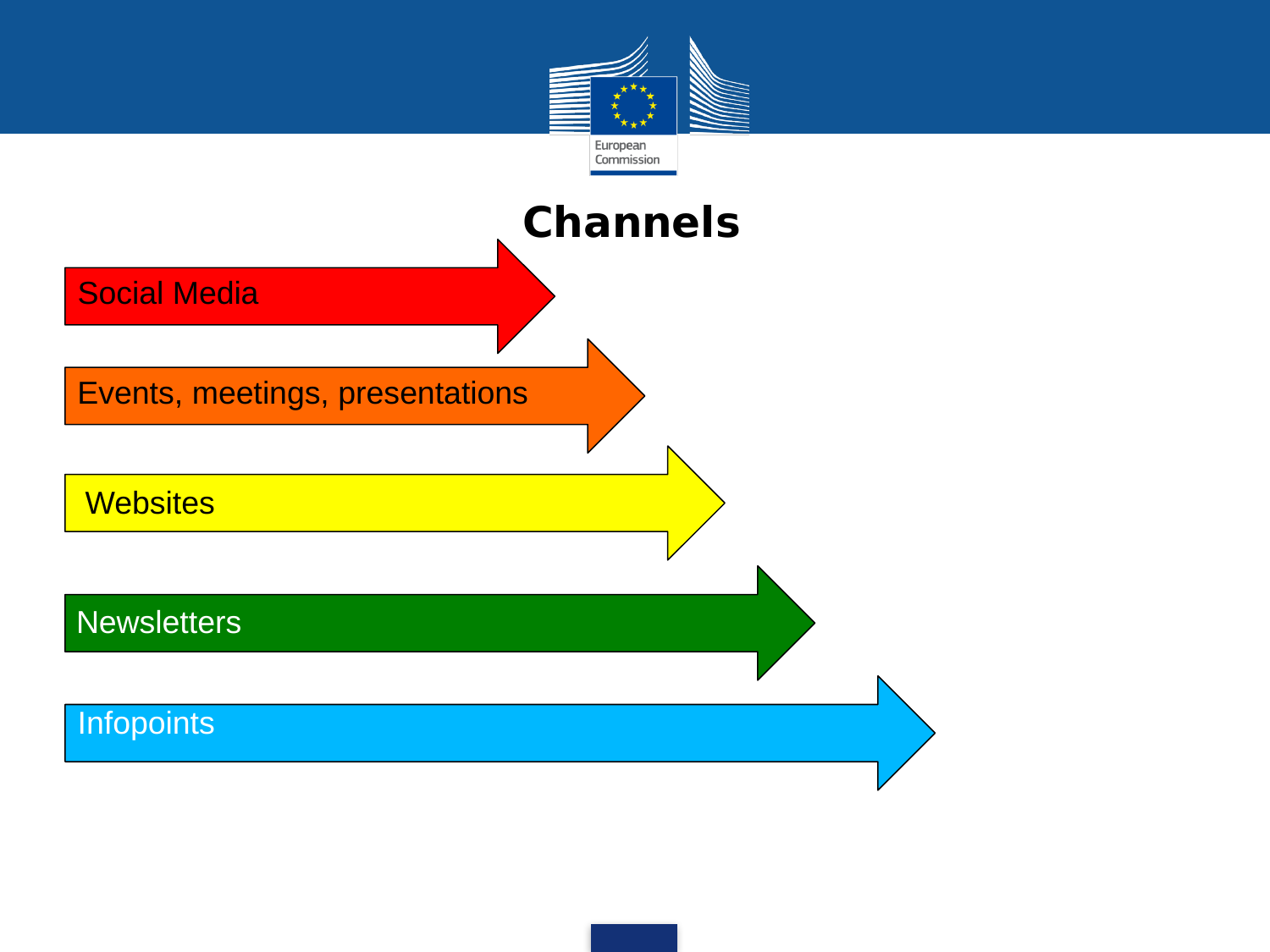

# Channels

Social Media

Events, meetings, presentations

  Websites

 Newsletters

Infopoints